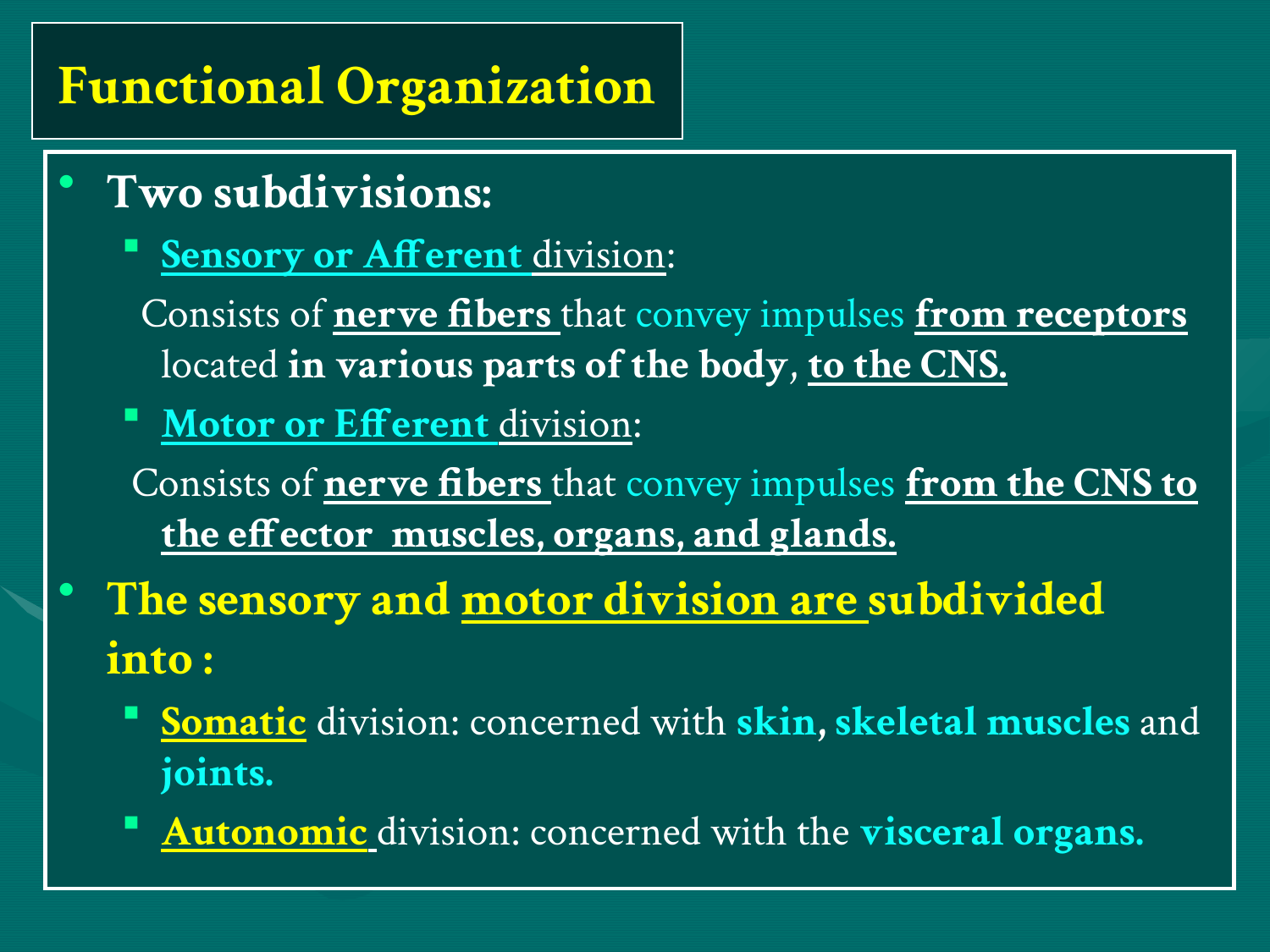

# Functional Organization
Two subdivisions:
Sensory or Afferent division:
  Consists of nerve fibers that convey impulses from receptors located in various parts of the body, to the CNS.
Motor or Efferent division:
 Consists of nerve fibers that convey impulses from the CNS to the effector  muscles, organs, and glands.
The sensory and motor division are subdivided into :
Somatic division: concerned with skin, skeletal muscles and joints.
Autonomic division: concerned with the visceral organs.